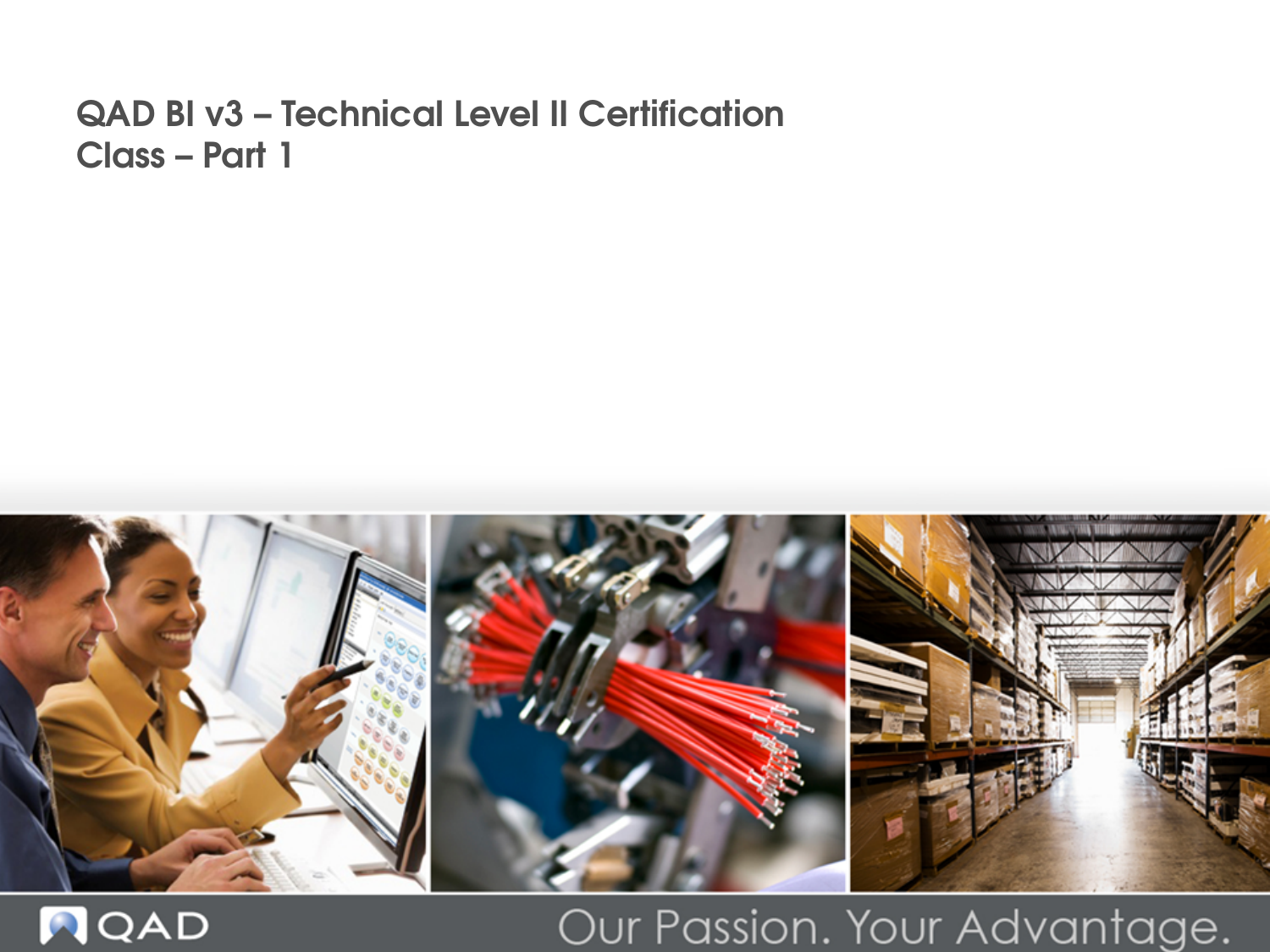

# QAD BI v3 – Technical Level II Certification Class – Part 1